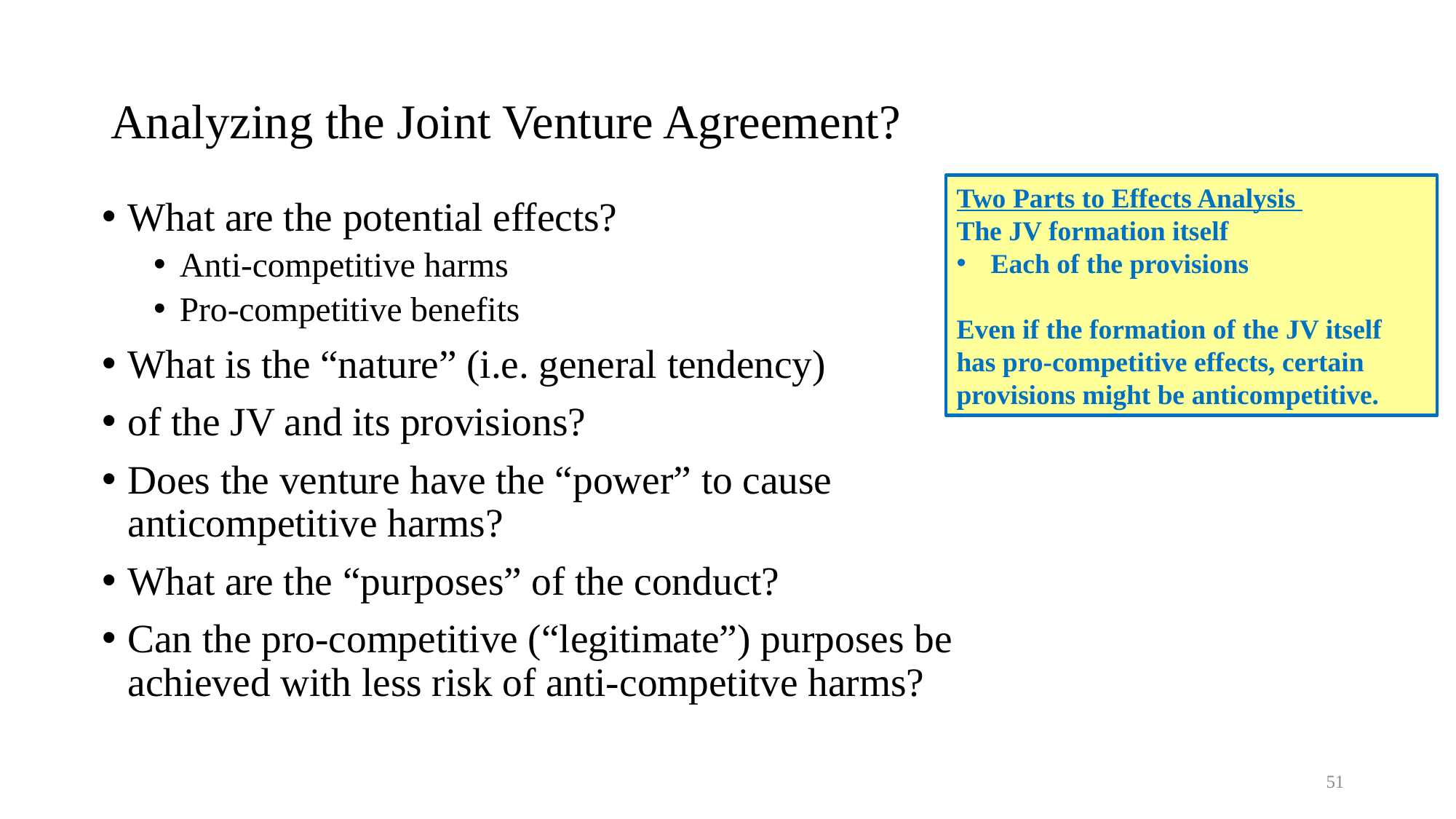

# Analyzing the Joint Venture Agreement?
Two Parts to Effects Analysis
The JV formation itself
Each of the provisions

Even if the formation of the JV itself has pro-competitive effects, certain provisions might be anticompetitive.
What are the potential effects?
Anti-competitive harms
Pro-competitive benefits
What is the “nature” (i.e. general tendency)
of the JV and its provisions?
Does the venture have the “power” to cause anticompetitive harms?
What are the “purposes” of the conduct?
Can the pro-competitive (“legitimate”) purposes be achieved with less risk of anti-competitve harms?

51